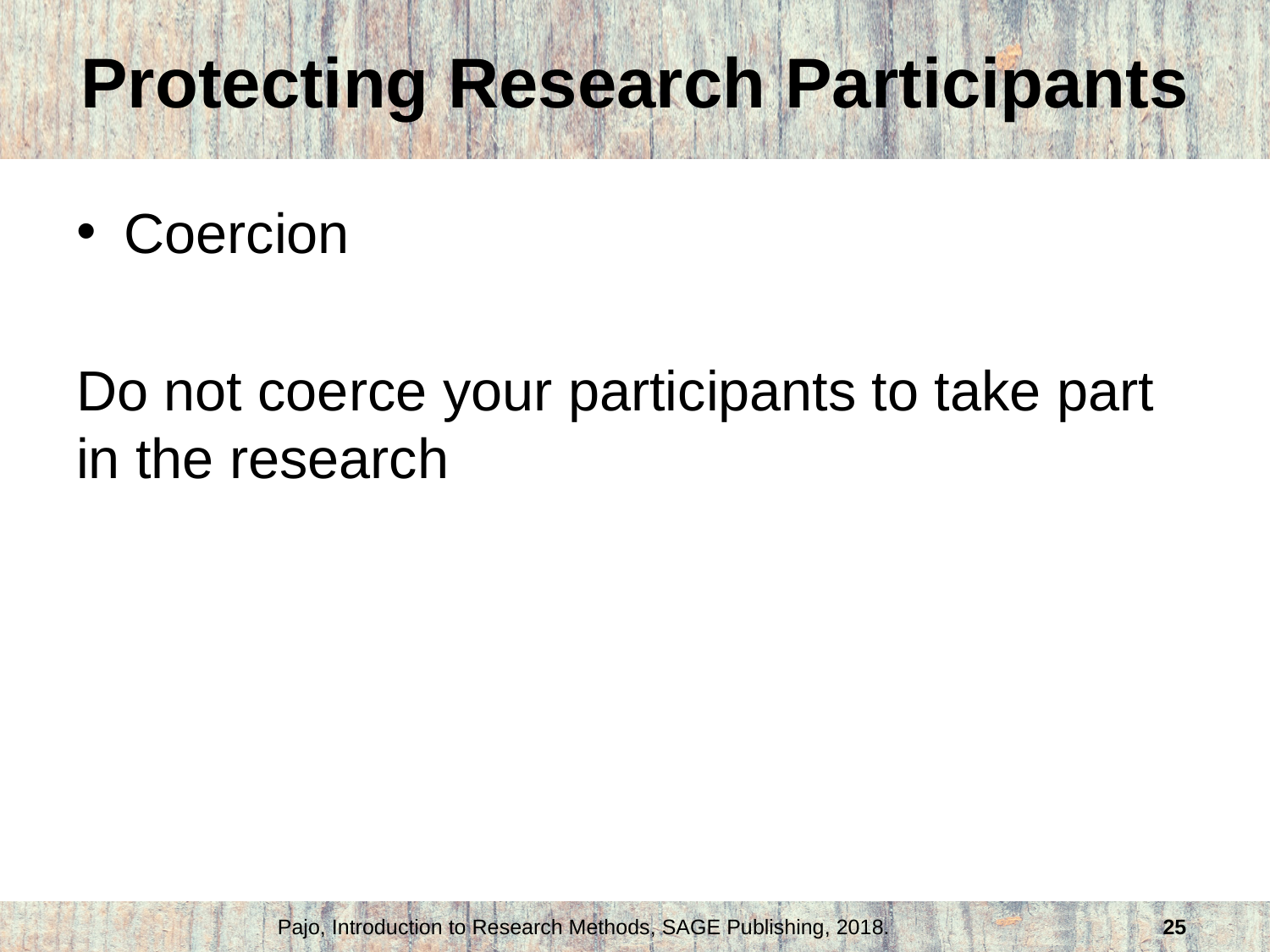

# Protecting Research Participants
Coercion

Do not coerce your participants to take part in the research

Pajo, Introduction to Research Methods, SAGE Publishing, 2018.
25